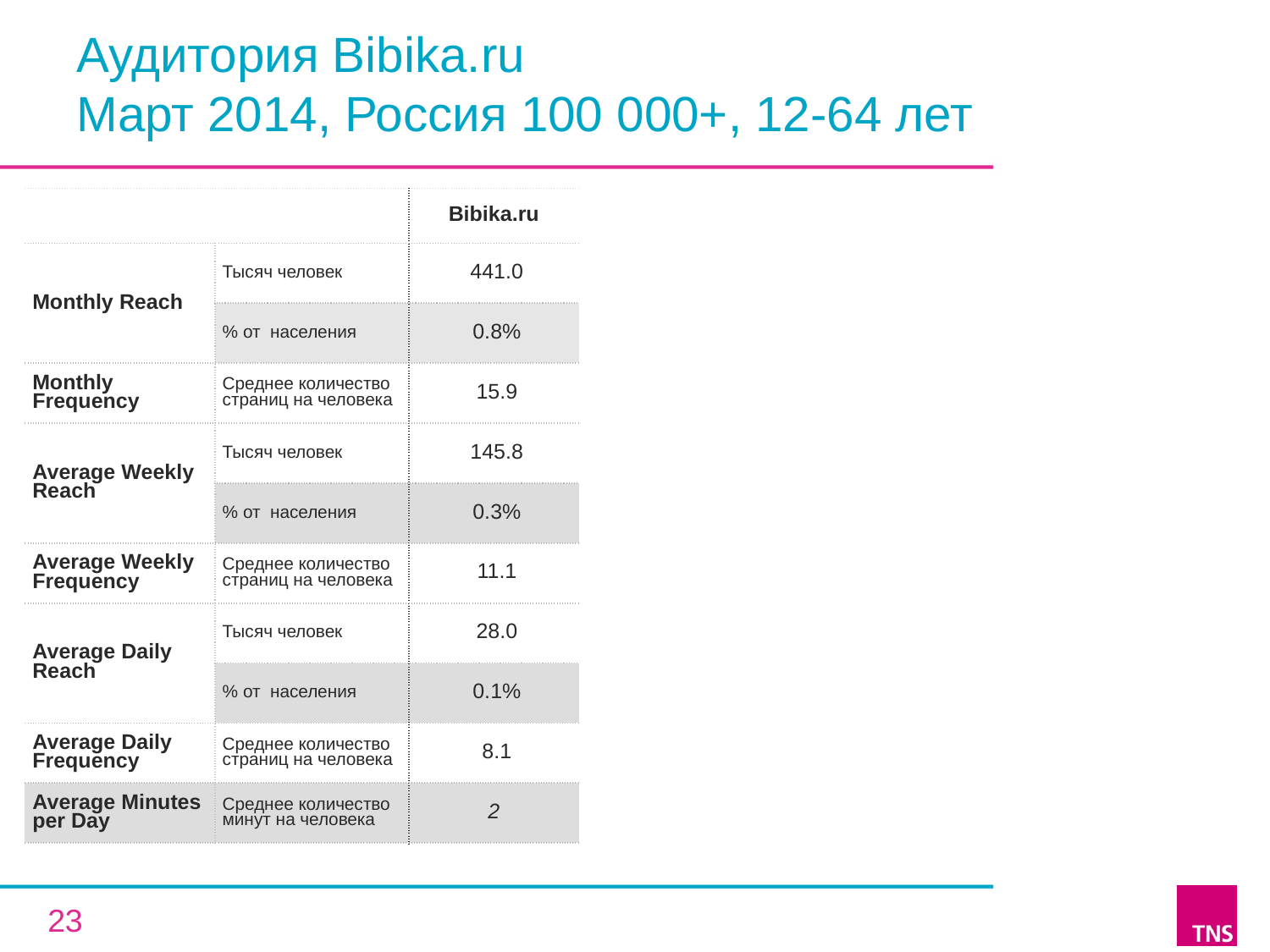

# Аудитория Bibika.ru Март 2014, Россия 100 000+, 12-64 лет
|  |  | Bibika.ru |
| --- | --- | --- |
| Monthly Reach | Тысяч человек | 441.0 |
|  | % от населения | 0.8% |
| Monthly Frequency | Среднее количество страниц на человека | 15.9 |
| Average Weekly Reach | Тысяч человек | 145.8 |
|  | % от населения | 0.3% |
| Average Weekly Frequency | Среднее количество страниц на человека | 11.1 |
| Average Daily Reach | Тысяч человек | 28.0 |
|  | % от населения | 0.1% |
| Average Daily Frequency | Среднее количество страниц на человека | 8.1 |
| Average Minutes per Day | Среднее количество минут на человека | 2 |

23